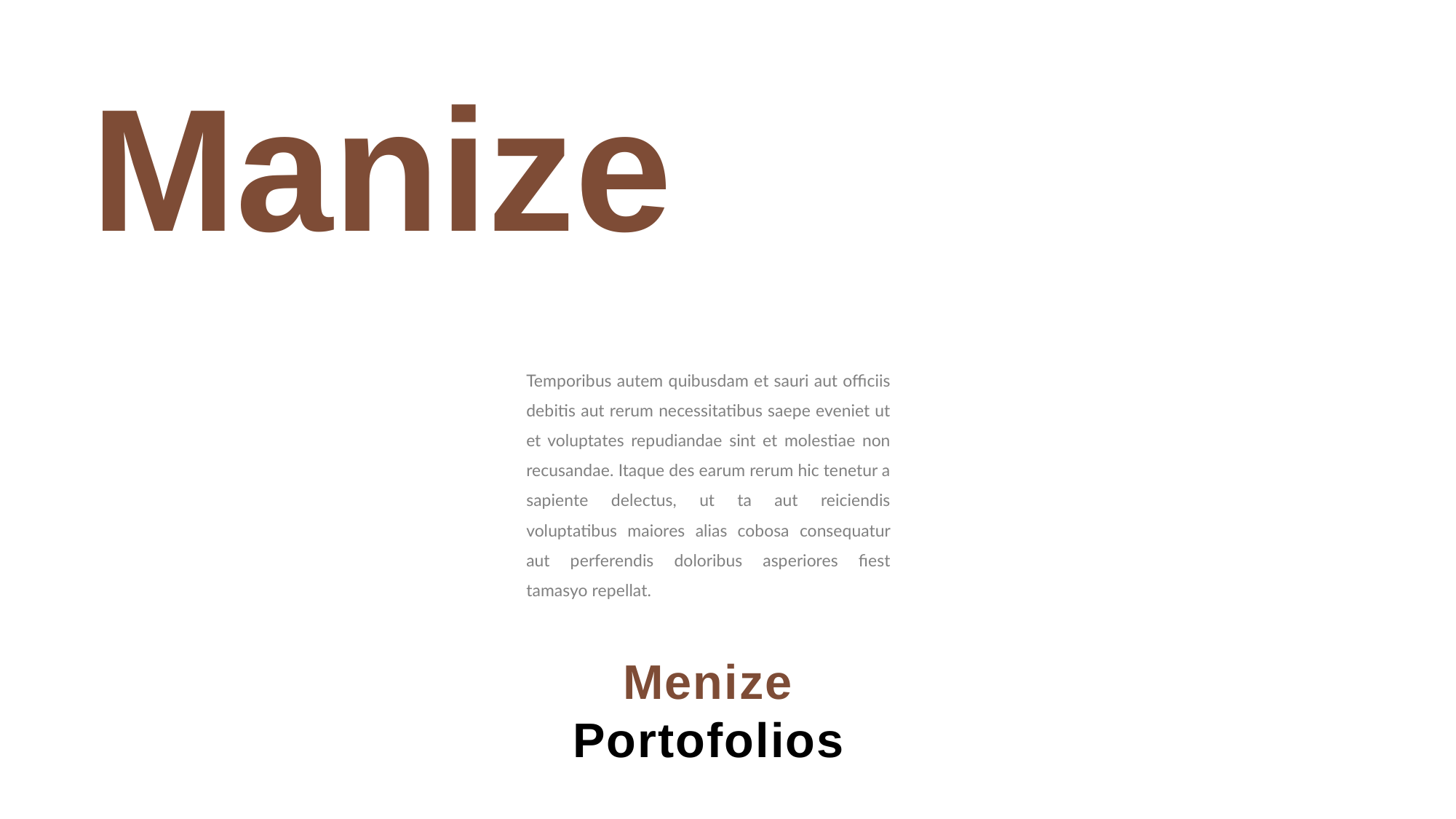

Manize

Temporibus autem quibusdam et sauri aut officiis debitis aut rerum necessitatibus saepe eveniet ut et voluptates repudiandae sint et molestiae non recusandae. Itaque des earum rerum hic tenetur a sapiente delectus, ut ta aut reiciendis voluptatibus maiores alias cobosa consequatur aut perferendis doloribus asperiores fiest tamasyo repellat.
Menize Portofolios